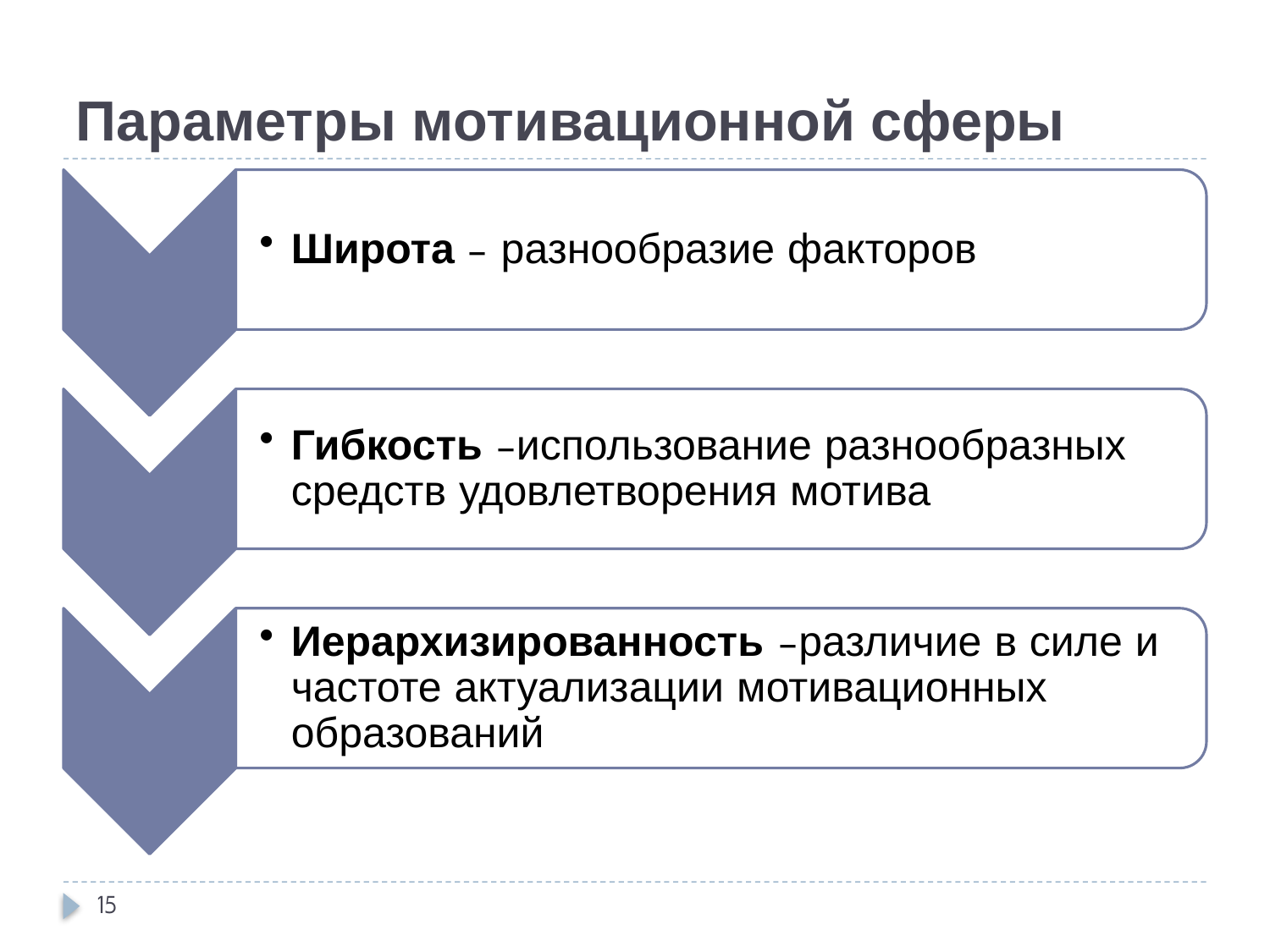

# Параметры мотивационной сферы

Широта – разнообразие факторов

Гибкость –использование разнообразных средств удовлетворения мотива

Иерархизированность –различие в силе и частоте актуализации мотивационных образований
15